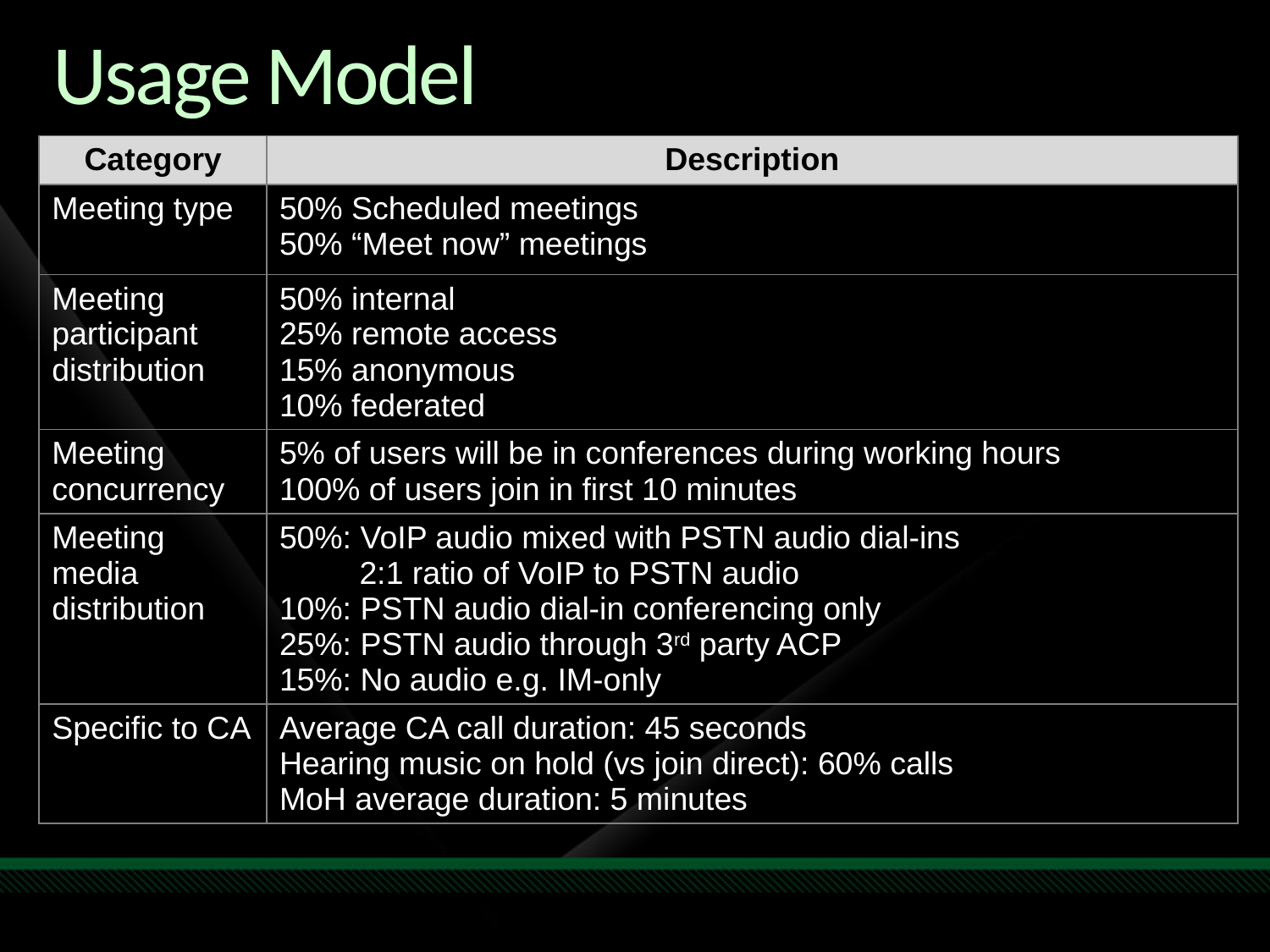

# Usage Model
| Category | Description |
| --- | --- |
| Meeting type | 50% Scheduled meetings 50% “Meet now” meetings |
| Meeting participant distribution | 50% internal 25% remote access 15% anonymous 10% federated |
| Meeting concurrency | 5% of users will be in conferences during working hours 100% of users join in first 10 minutes |
| Meeting media distribution | 50%: VoIP audio mixed with PSTN audio dial-ins 2:1 ratio of VoIP to PSTN audio 10%: PSTN audio dial-in conferencing only 25%: PSTN audio through 3rd party ACP 15%: No audio e.g. IM-only |
| Specific to CA | Average CA call duration: 45 seconds Hearing music on hold (vs join direct): 60% calls MoH average duration: 5 minutes |